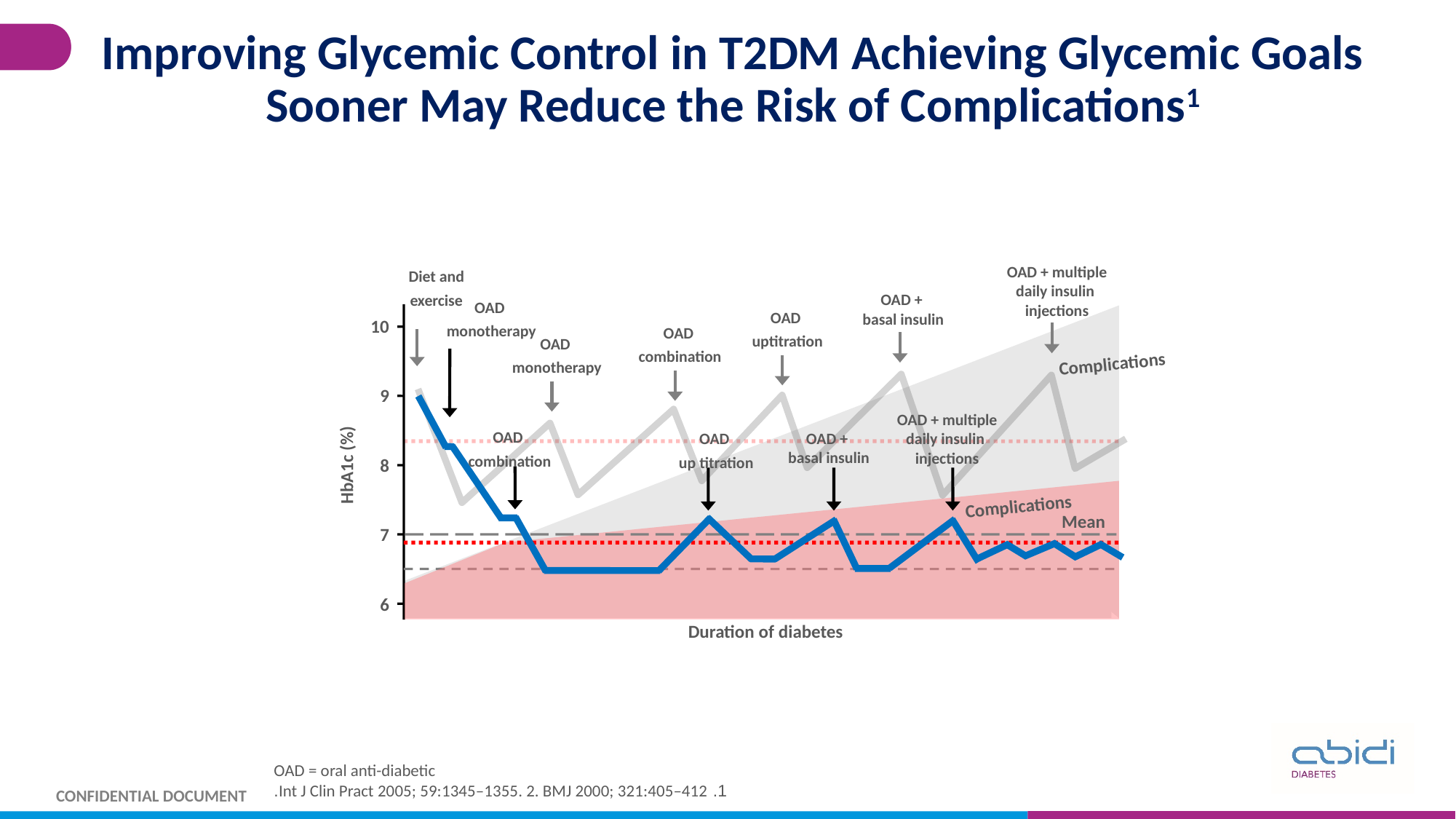

# Improving Glycemic Control in T2DM Achieving Glycemic Goals Sooner May Reduce the Risk of Complications1

OAD + multiple
daily insulin
injections
Diet and
exercise
OAD +
basal insulin
OAD
monotherapy
OAD
uptitration

10
OAD
combination

OAD
monotherapy
Complications

9

OAD + multiple
daily insulin
injections

OAD
combination

OAD
up titration

OAD +
basal insulin

8
HbA1c (%)

Complications
Mean
7

6

Duration of diabetes

OAD = oral anti-diabetic
1. Int J Clin Pract 2005; 59:1345–1355. 2. BMJ 2000; 321:405–412.

33